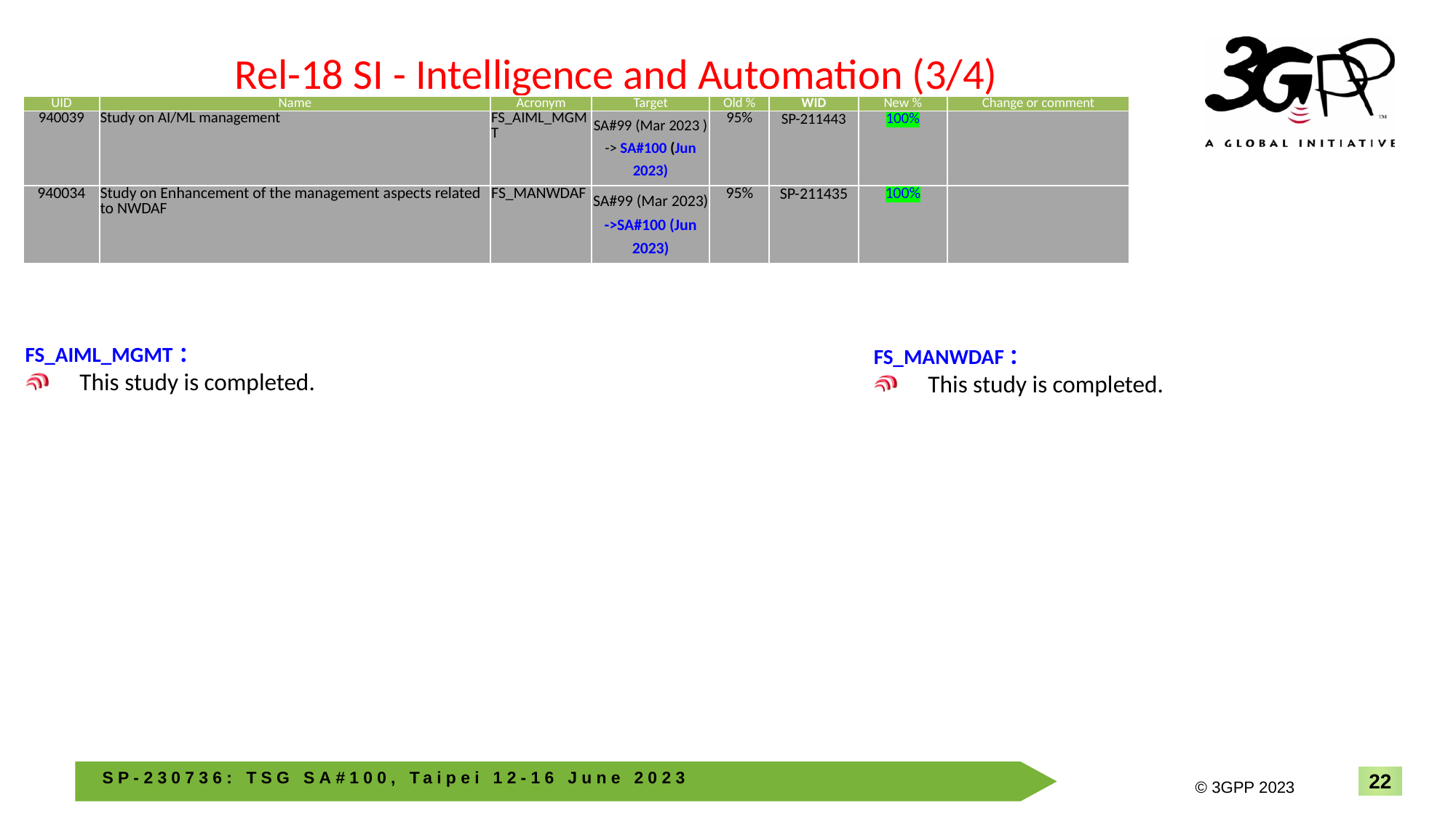

# Rel-18 SI - Intelligence and Automation (3/4)
| UID | Name | Acronym | Target | Old % | WID | New % | Change or comment |
| --- | --- | --- | --- | --- | --- | --- | --- |
| 940039 | Study on AI/ML management | FS\_AIML\_MGMT | SA#99 (Mar 2023 ) -> SA#100 (Jun 2023) | 95% | SP-211443 | 100% |  |
| 940034 | Study on Enhancement of the management aspects related to NWDAF | FS\_MANWDAF | SA#99 (Mar 2023) ->SA#100 (Jun 2023) | 95% | SP-211435 | 100% |  |
FS_AIML_MGMT：
This study is completed.
FS_MANWDAF：
This study is completed.